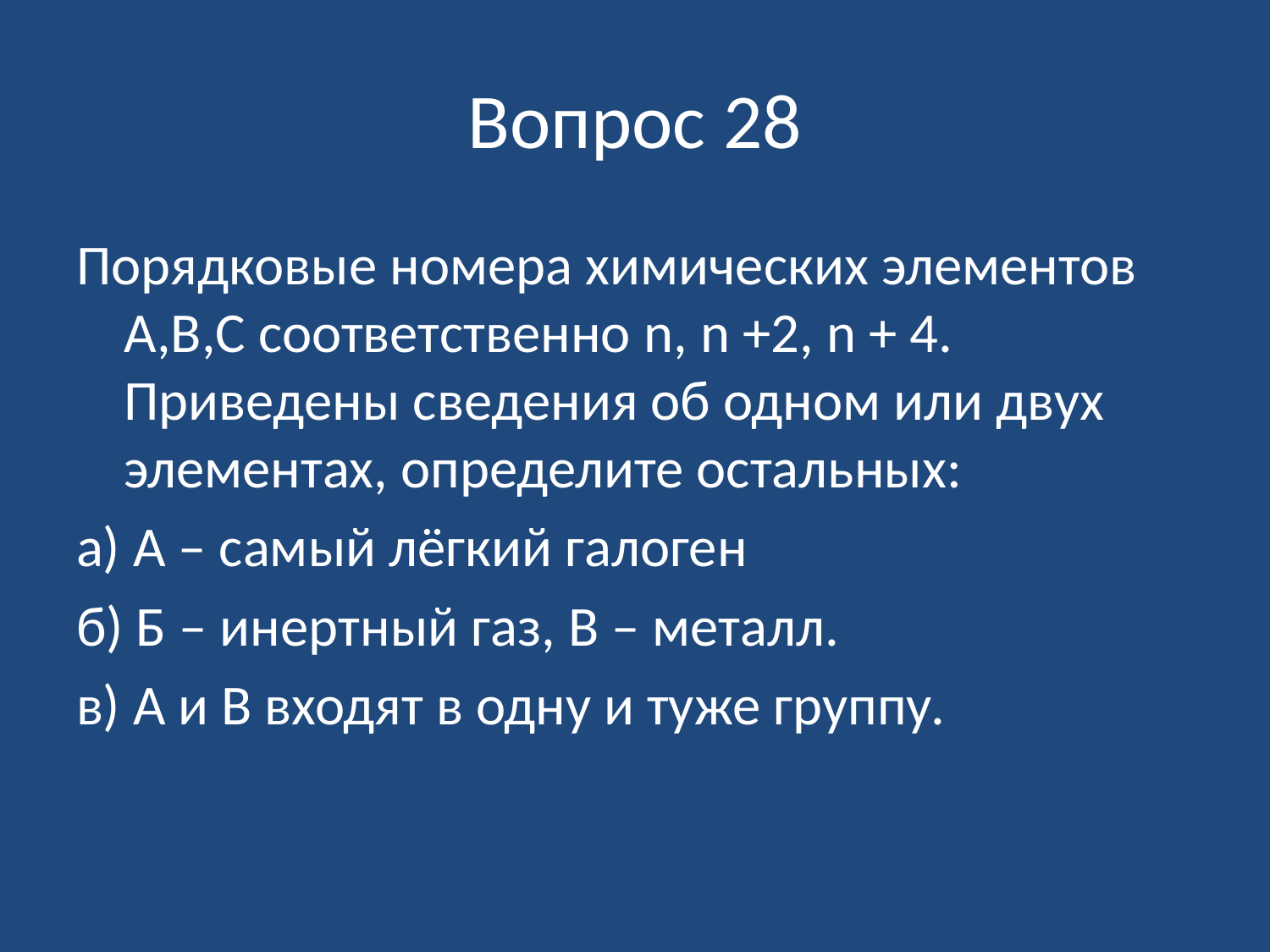

# Вопрос 28
Порядковые номера химических элементов А,В,С соответственно n, n +2, n + 4. Приведены сведения об одном или двух элементах, определите остальных:
а) А – самый лёгкий галоген
б) Б – инертный газ, В – металл.
в) А и В входят в одну и туже группу.